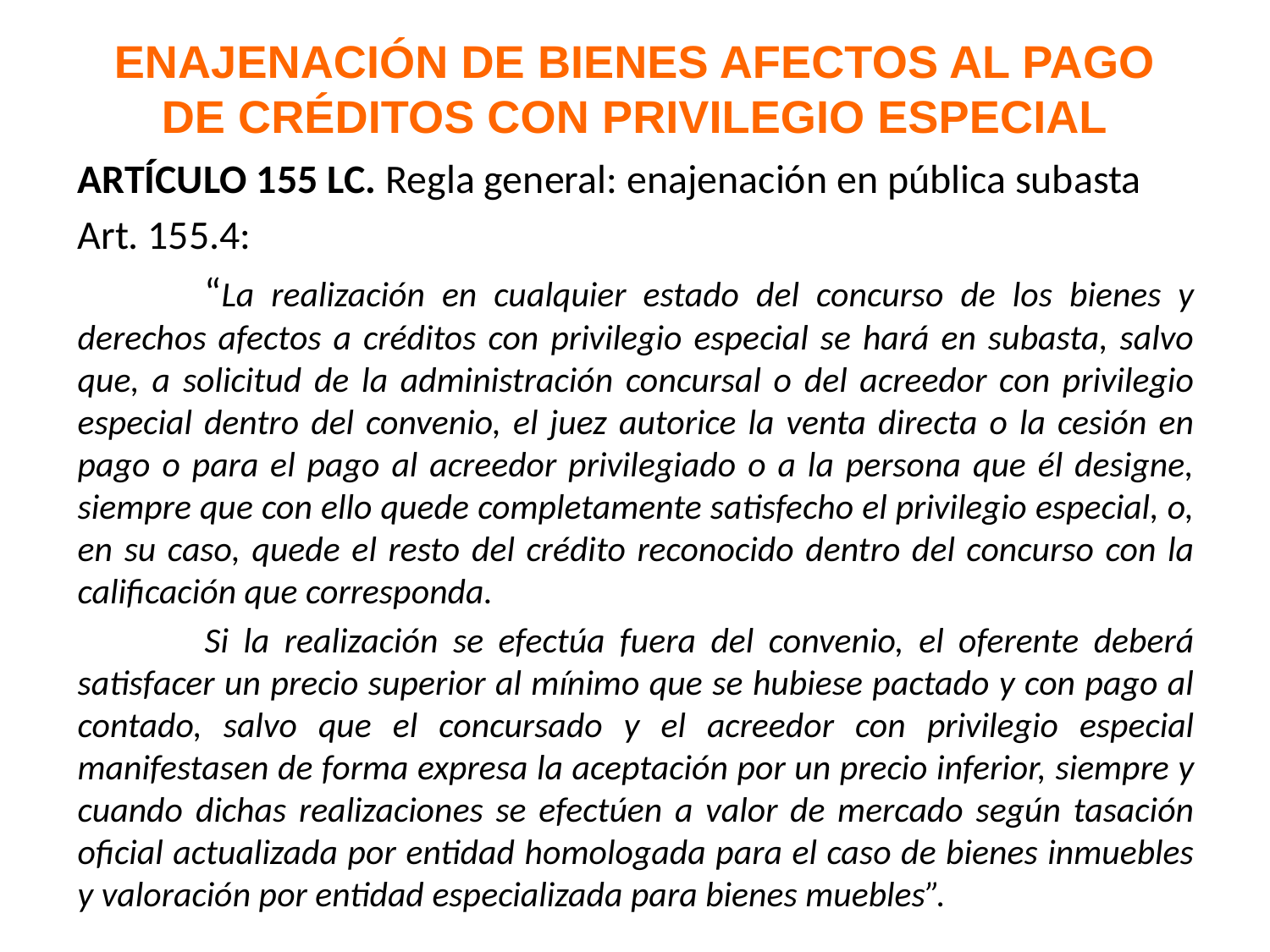

# ENAJENACIÓN DE BIENES AFECTOS AL PAGO DE CRÉDITOS CON PRIVILEGIO ESPECIAL
ARTÍCULO 155 LC. Regla general: enajenación en pública subasta
Art. 155.4:
	“La realización en cualquier estado del concurso de los bienes y derechos afectos a créditos con privilegio especial se hará en subasta, salvo que, a solicitud de la administración concursal o del acreedor con privilegio especial dentro del convenio, el juez autorice la venta directa o la cesión en pago o para el pago al acreedor privilegiado o a la persona que él designe, siempre que con ello quede completamente satisfecho el privilegio especial, o, en su caso, quede el resto del crédito reconocido dentro del concurso con la calificación que corresponda.
	Si la realización se efectúa fuera del convenio, el oferente deberá satisfacer un precio superior al mínimo que se hubiese pactado y con pago al contado, salvo que el concursado y el acreedor con privilegio especial manifestasen de forma expresa la aceptación por un precio inferior, siempre y cuando dichas realizaciones se efectúen a valor de mercado según tasación oficial actualizada por entidad homologada para el caso de bienes inmuebles y valoración por entidad especializada para bienes muebles”.